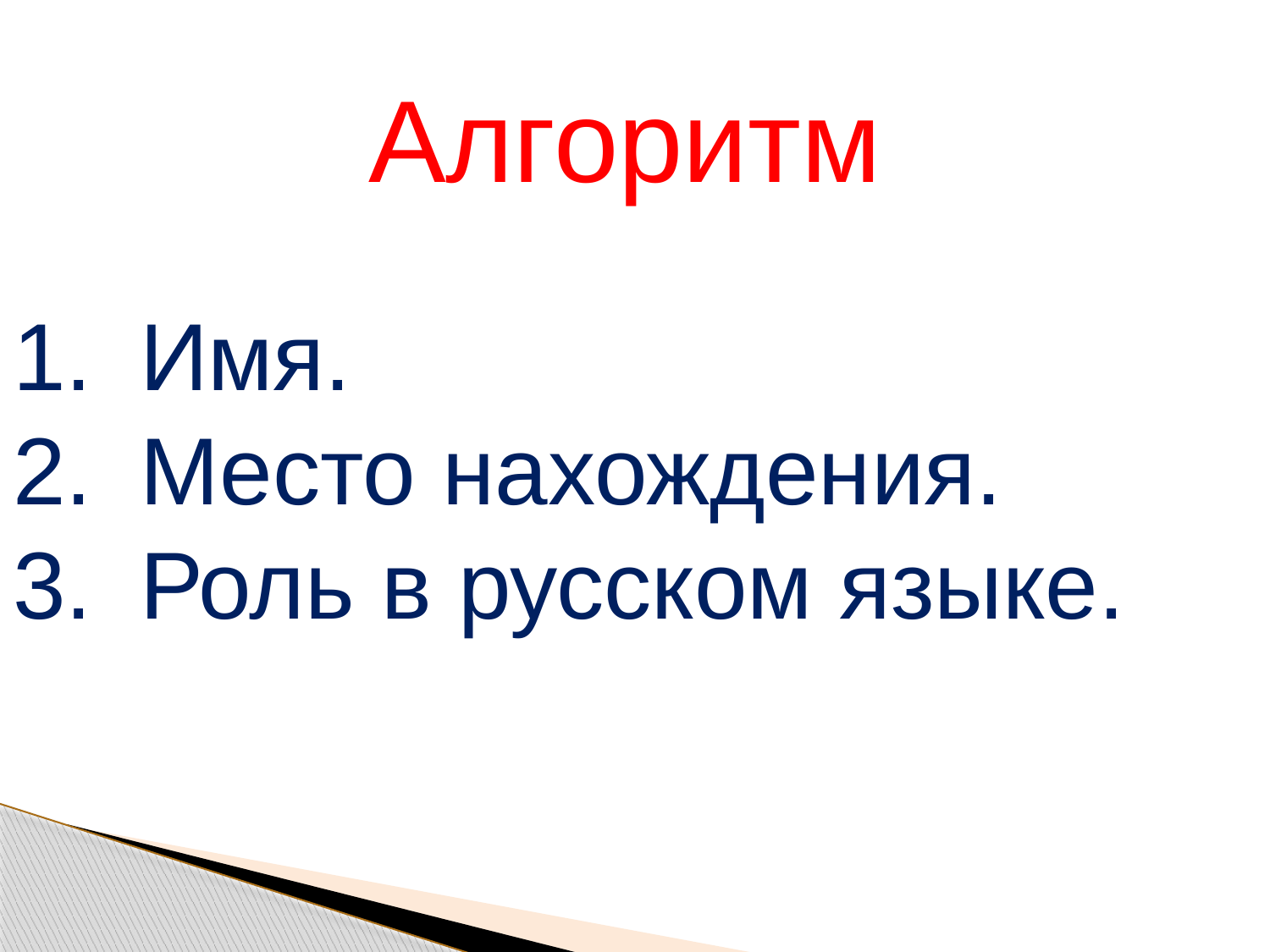

Алгоритм
Имя.
Место нахождения.
Роль в русском языке.